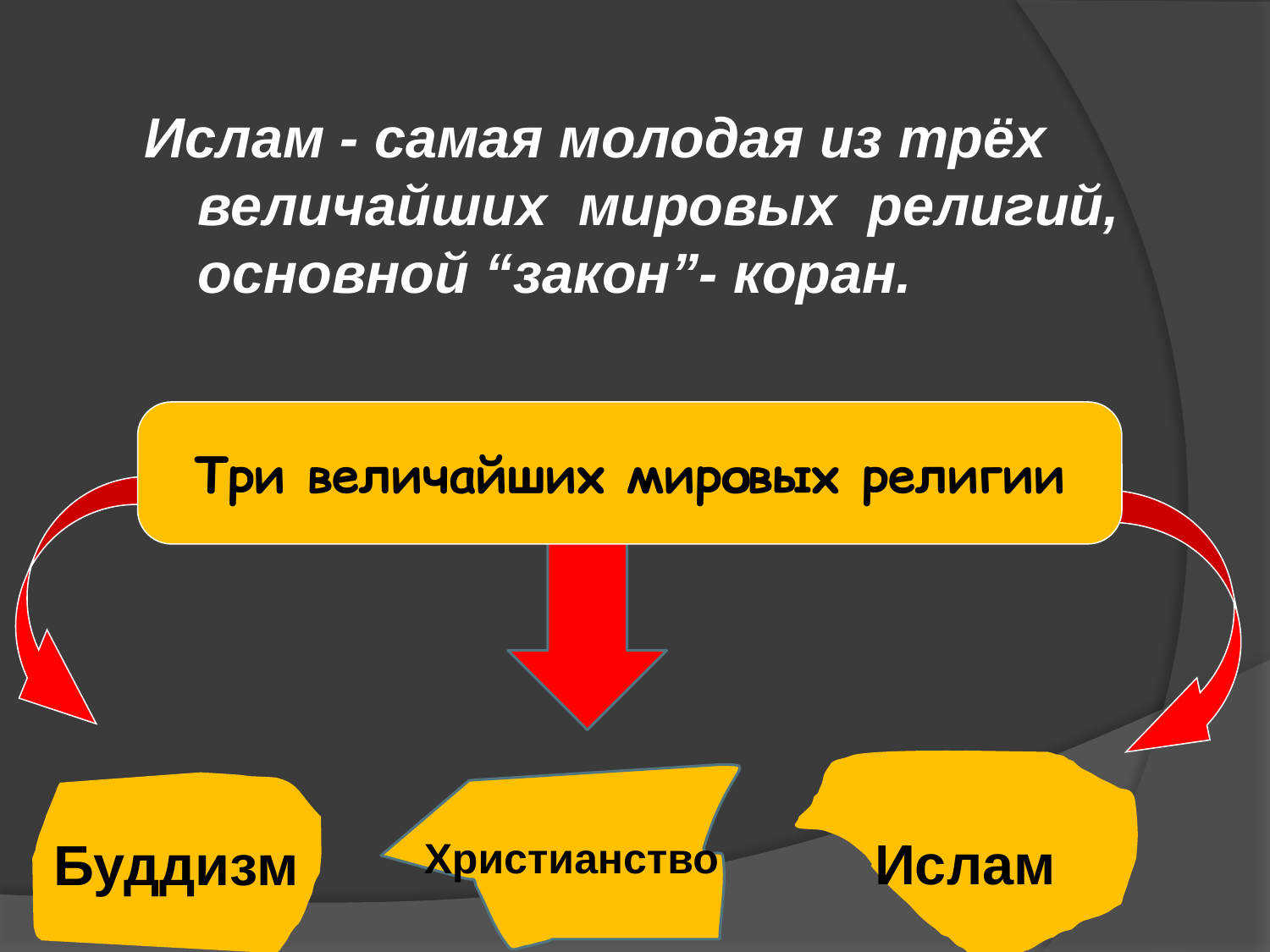

Ислам - самая молодая из трёх величайших  мировых  религий, основной “закон”- коран.

Три величайших мировых религии

Ислам
Христианство
Буддизм